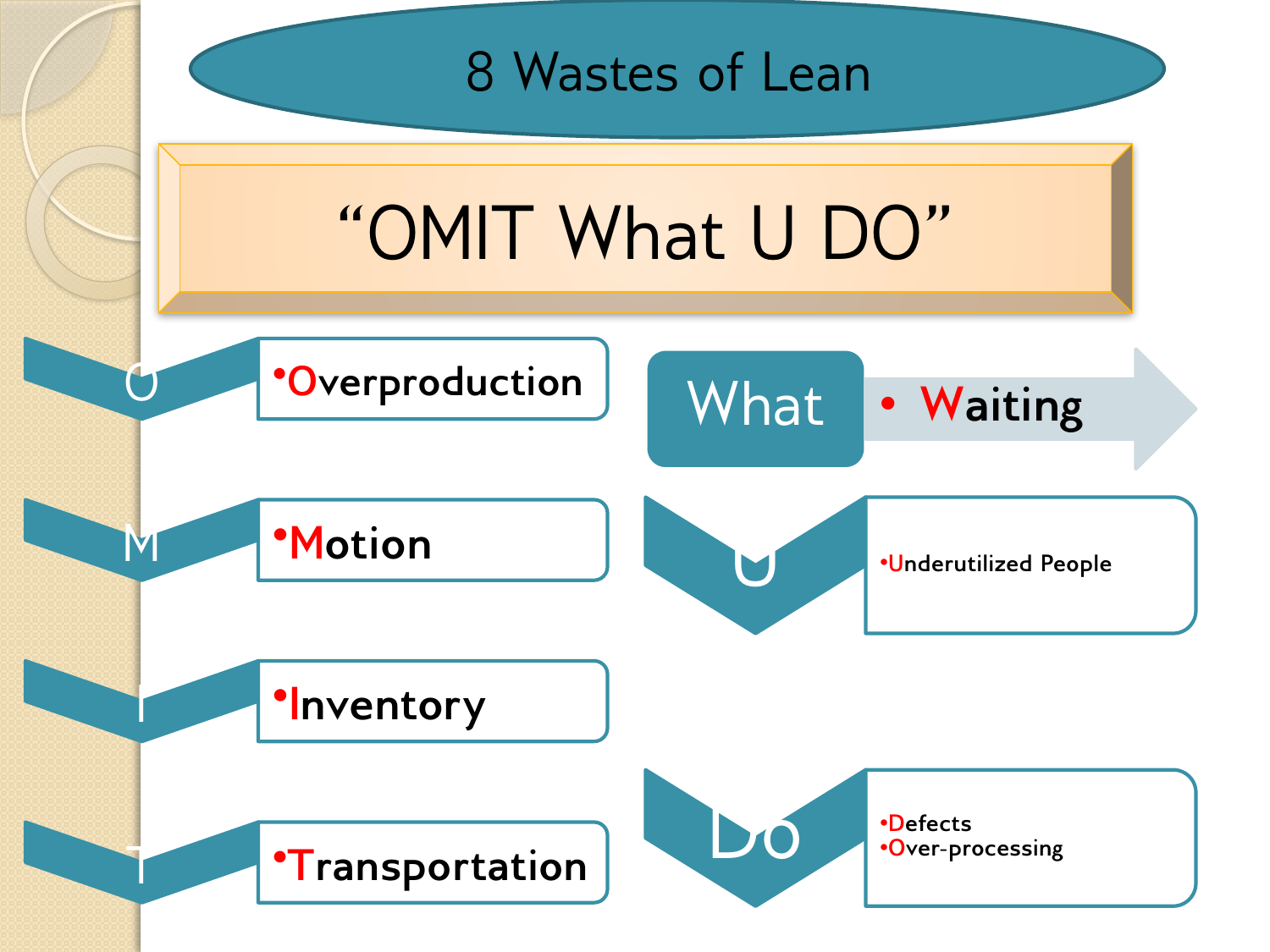

8 Wastes of Lean
“OMIT What U DO”
O
Overproduction
M
Motion
I
Inventory
T
Transportation
What
Waiting
U
Underutilized People
Do
Defects
Over-processing